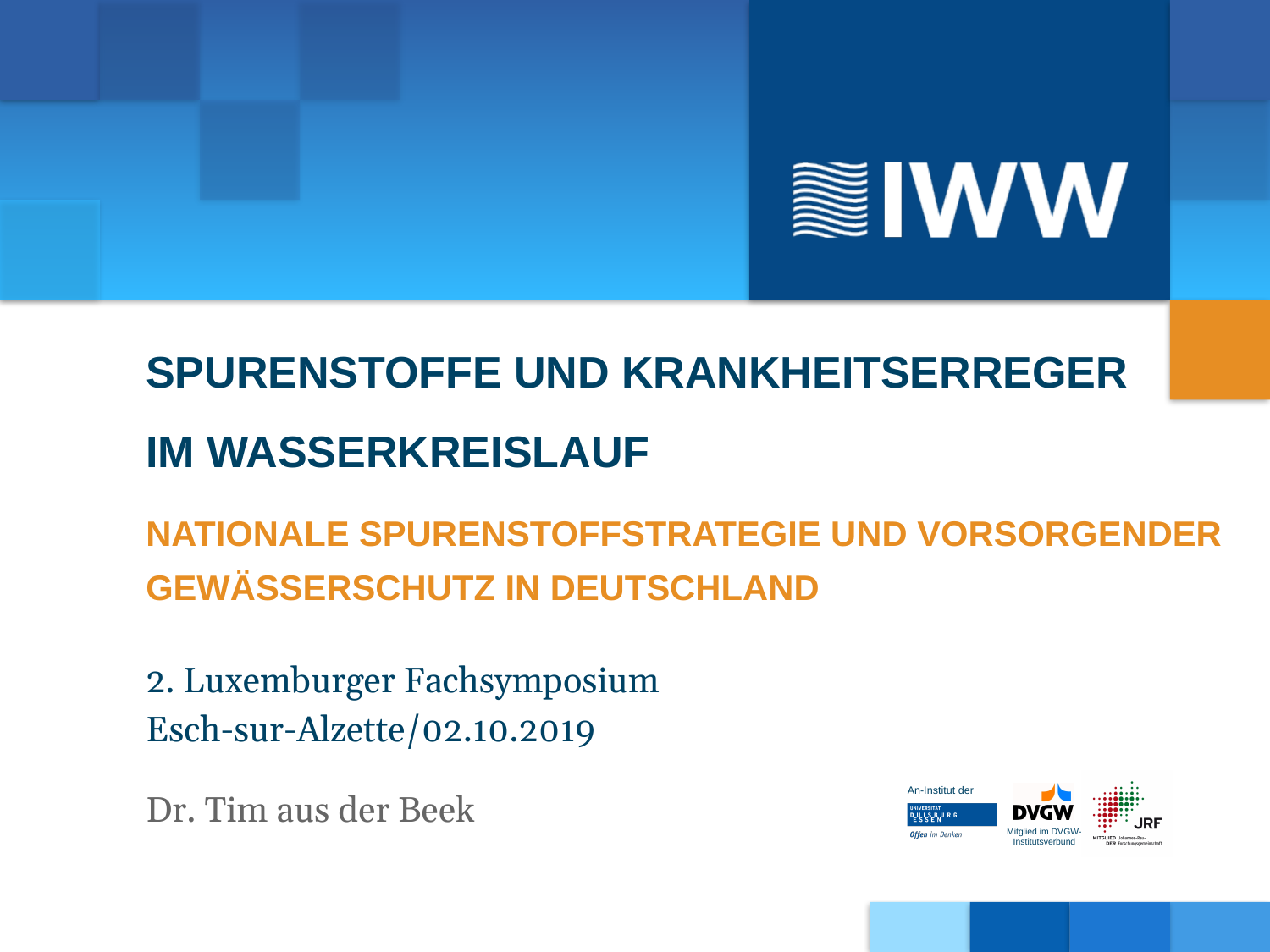

Spurenstoffe und Krankheitserreger im Wasserkreislauf
Nationale Spurenstoffstrategie und vorsorgender Gewässerschutz in Deutschland
2. Luxemburger Fachsymposium
Esch-sur-Alzette/02.10.2019
Dr. Tim aus der Beek